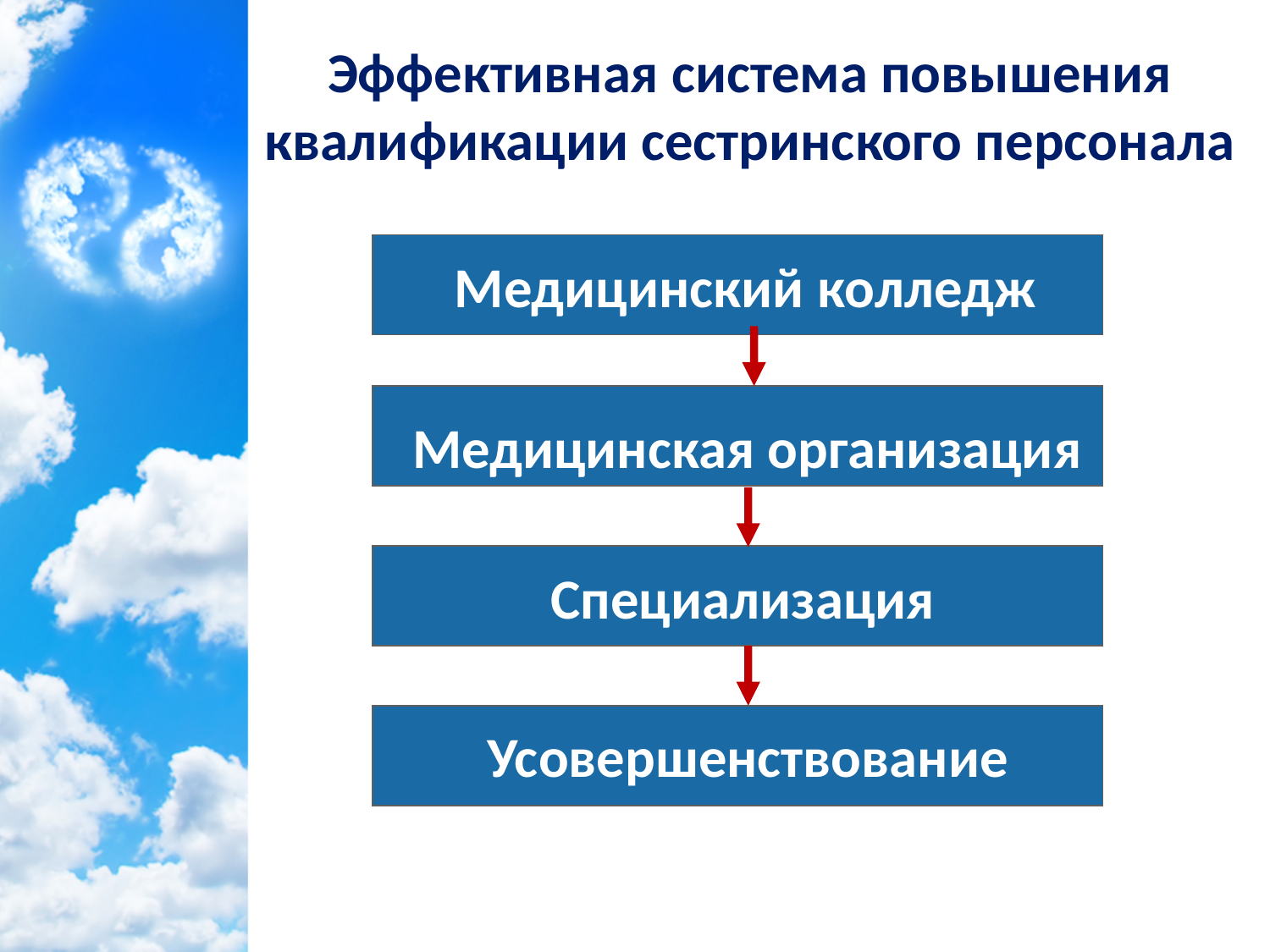

Эффективная система повышения квалификации сестринского персонала

Медицинский колледж

Медицинская организация

Специализация

Усовершенствование